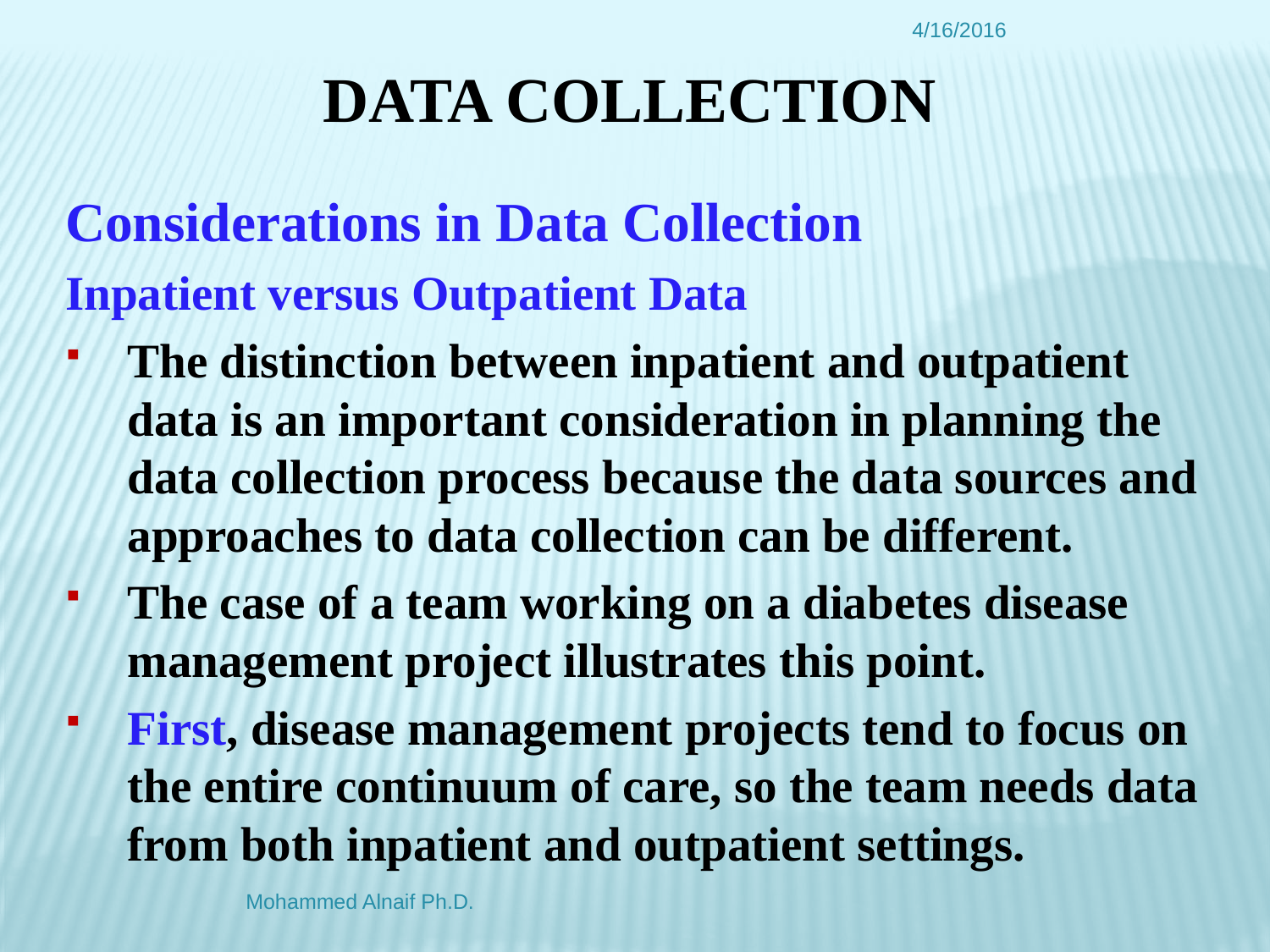

4/16/2016
# Data Collection
Considerations in Data Collection
Inpatient versus Outpatient Data
The distinction between inpatient and outpatient data is an important consideration in planning the data collection process because the data sources and approaches to data collection can be different.
The case of a team working on a diabetes disease management project illustrates this point.
First, disease management projects tend to focus on the entire continuum of care, so the team needs data from both inpatient and outpatient settings.
Mohammed Alnaif Ph.D.
21